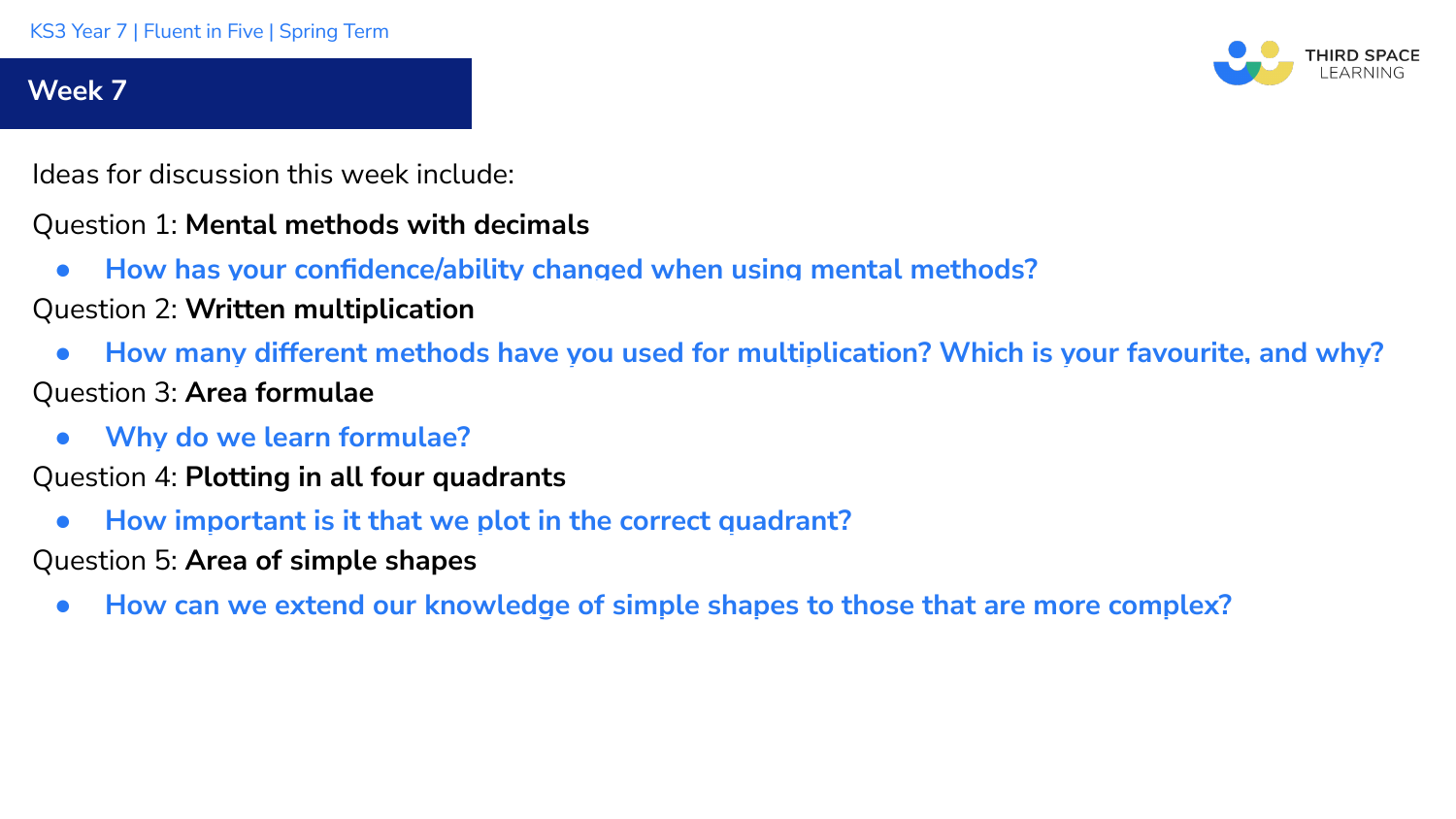

Week 7
| Ideas for discussion this week include: |
| --- |
| Question 1: Mental methods with decimals How has your confidence/ability changed when using mental methods? |
| Question 2: Written multiplication How many different methods have you used for multiplication? Which is your favourite, and why? |
| Question 3: Area formulae Why do we learn formulae? |
| Question 4: Plotting in all four quadrants How important is it that we plot in the correct quadrant? |
| Question 5: Area of simple shapes How can we extend our knowledge of simple shapes to those that are more complex? |